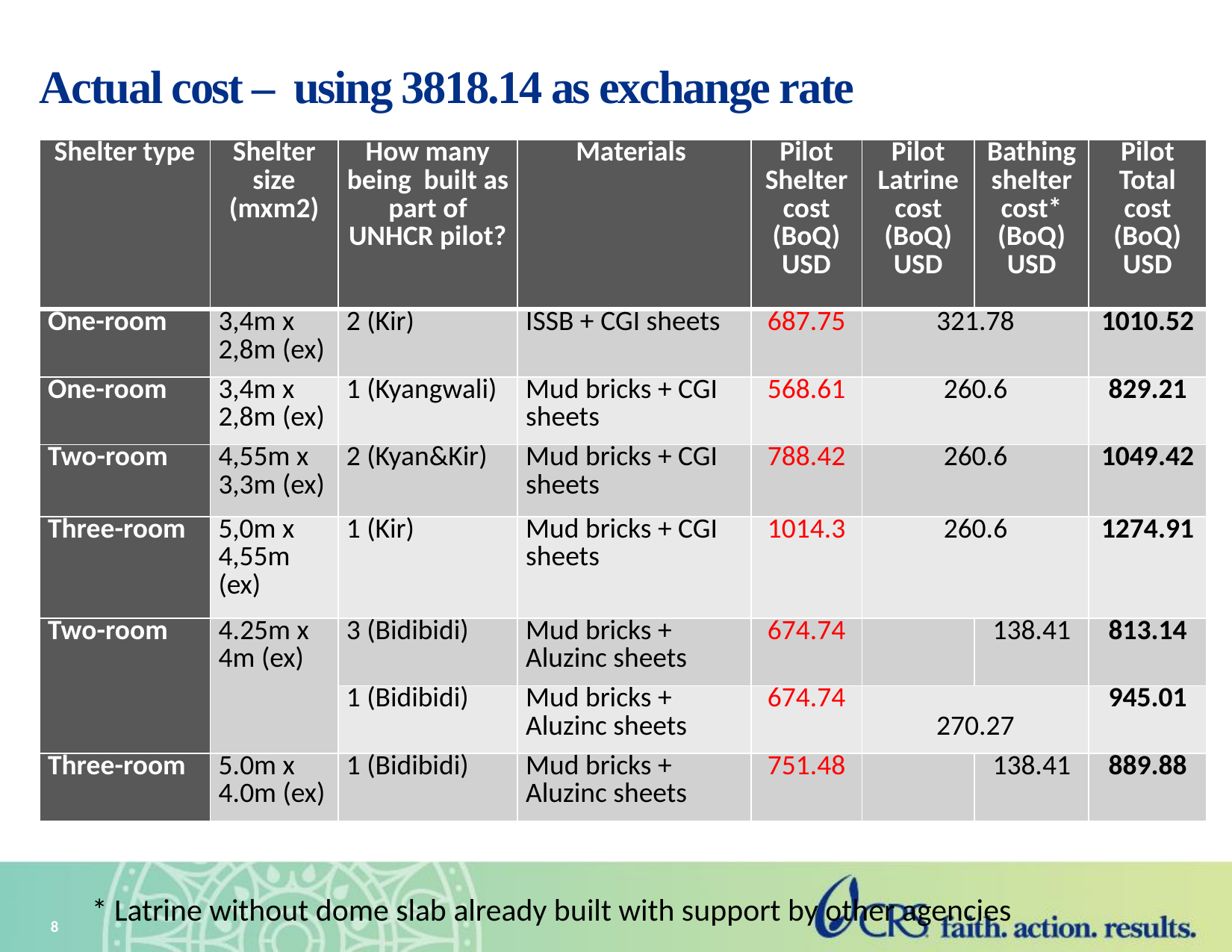

# Actual cost –  using 3818.14 as exchange rate
| Shelter type | Shelter size (mxm2) | How many being  built as part of UNHCR pilot? | Materials | Pilot Shelter cost (BoQ) USD | Pilot Latrine cost (BoQ) USD | Bathing shelter cost\* (BoQ) USD | Pilot Total cost (BoQ) USD |
| --- | --- | --- | --- | --- | --- | --- | --- |
| One-room | 3,4m x 2,8m (ex) | 2 (Kir) | ISSB + CGI sheets | 687.75 | 321.78 |  | 1010.52 |
| One-room | 3,4m x 2,8m (ex) | 1 (Kyangwali) | Mud bricks + CGI sheets | 568.61 | 260.6 |  | 829.21 |
| Two-room | 4,55m x 3,3m (ex) | 2 (Kyan&Kir) | Mud bricks + CGI sheets | 788.42 | 260.6 |  | 1049.42 |
| Three-room | 5,0m x 4,55m (ex) | 1 (Kir) | Mud bricks + CGI sheets | 1014.3 | 260.6 |  | 1274.91 |
| Two-room | 4.25m x 4m (ex) | 3 (Bidibidi) | Mud bricks + Aluzinc sheets | 674.74 |  | 138.41 | 813.14 |
|  |  | 1 (Bidibidi) | Mud bricks + Aluzinc sheets | 674.74 | 270.27 |  | 945.01 |
| Three-room | 5.0m x 4.0m (ex) | 1 (Bidibidi) | Mud bricks + Aluzinc sheets | 751.48 |  | 138.41 | 889.88 |
* Latrine without dome slab already built with support by other agencies
8